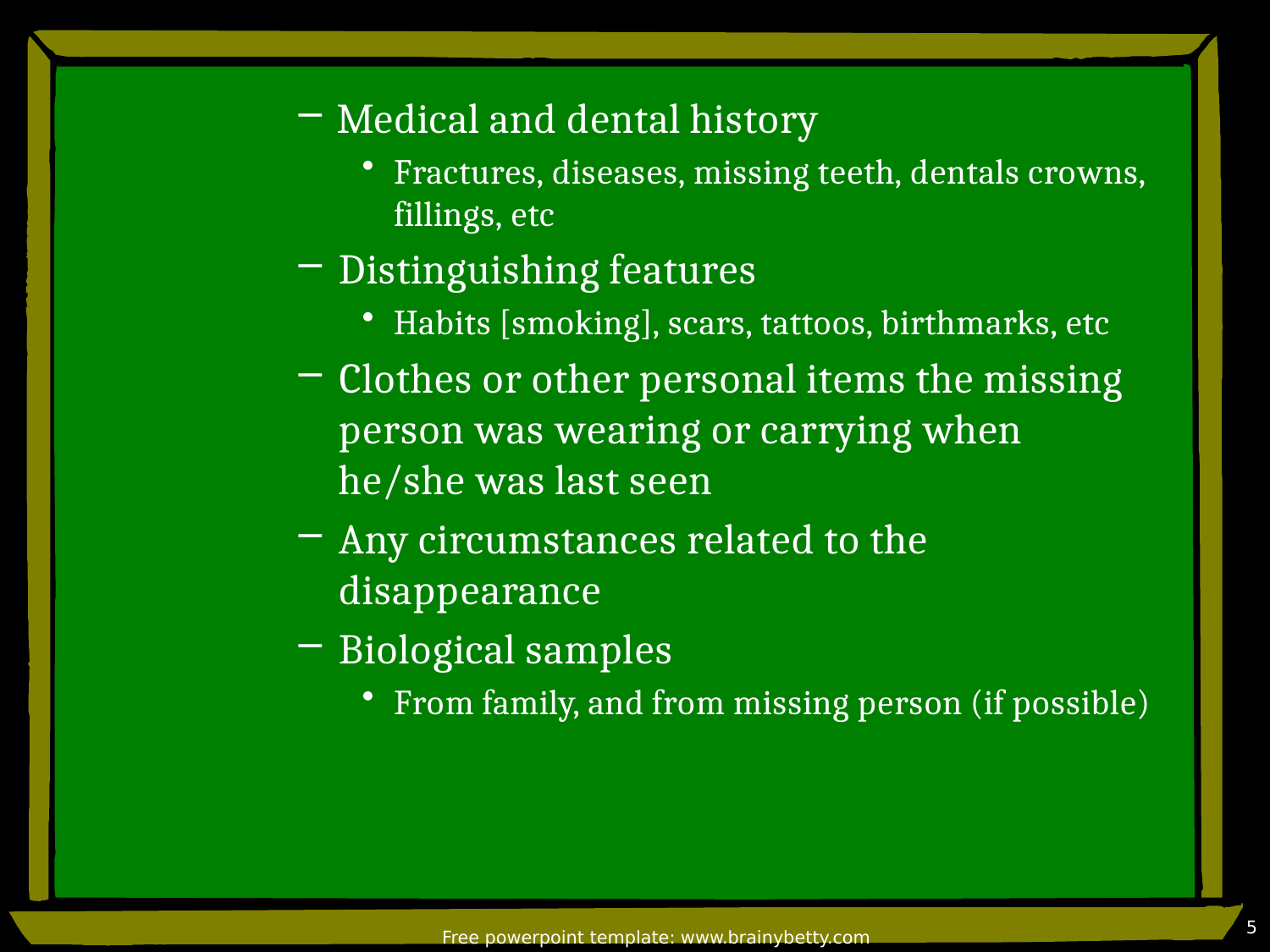

Medical and dental history
Fractures, diseases, missing teeth, dentals crowns, fillings, etc
Distinguishing features
Habits [smoking], scars, tattoos, birthmarks, etc
Clothes or other personal items the missing person was wearing or carrying when he/she was last seen
Any circumstances related to the disappearance
Biological samples
From family, and from missing person (if possible)
5
Free powerpoint template: www.brainybetty.com